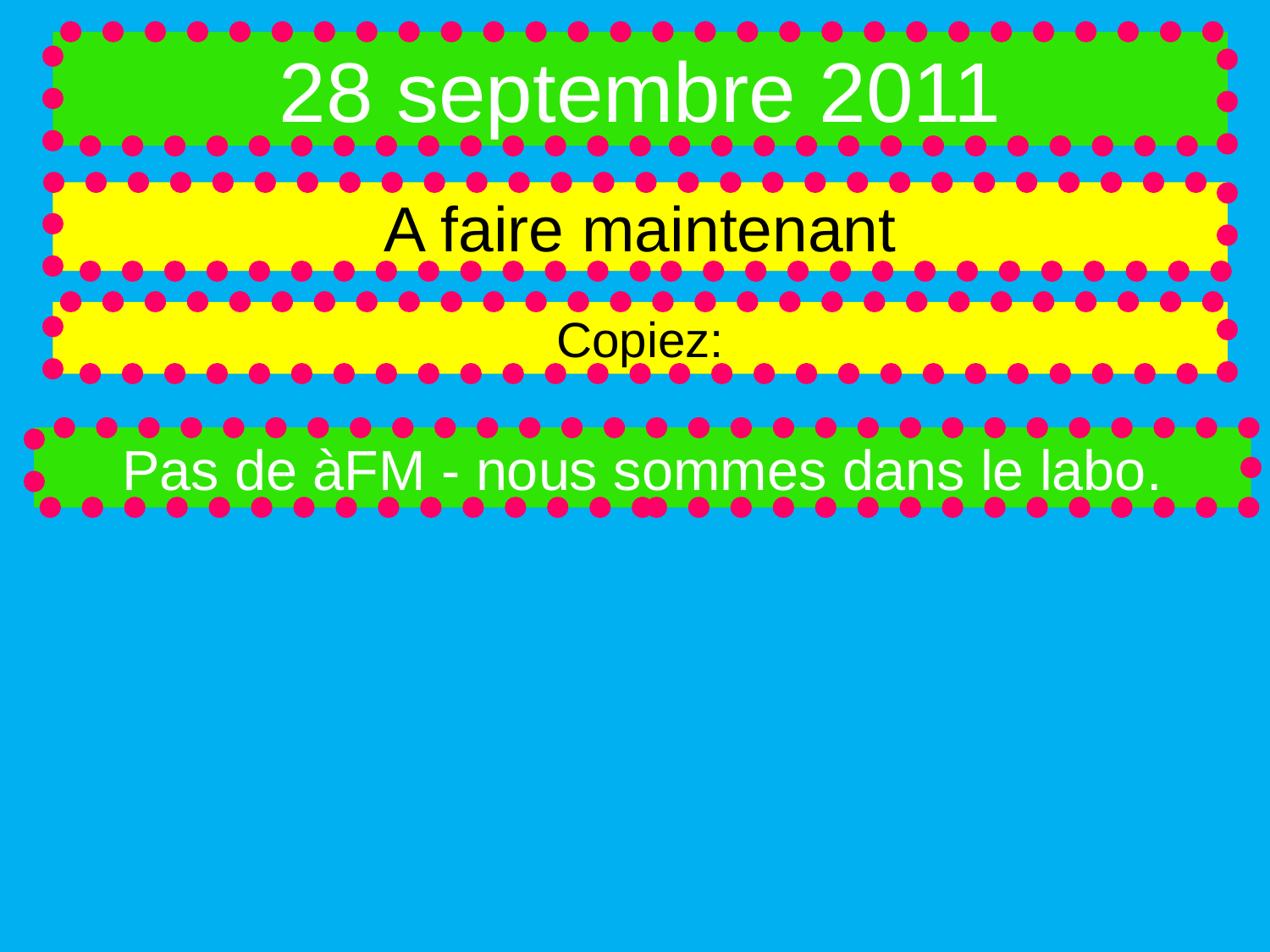

28 septembre 2011
A faire maintenant
Copiez:
Pas de àFM - nous sommes dans le labo.